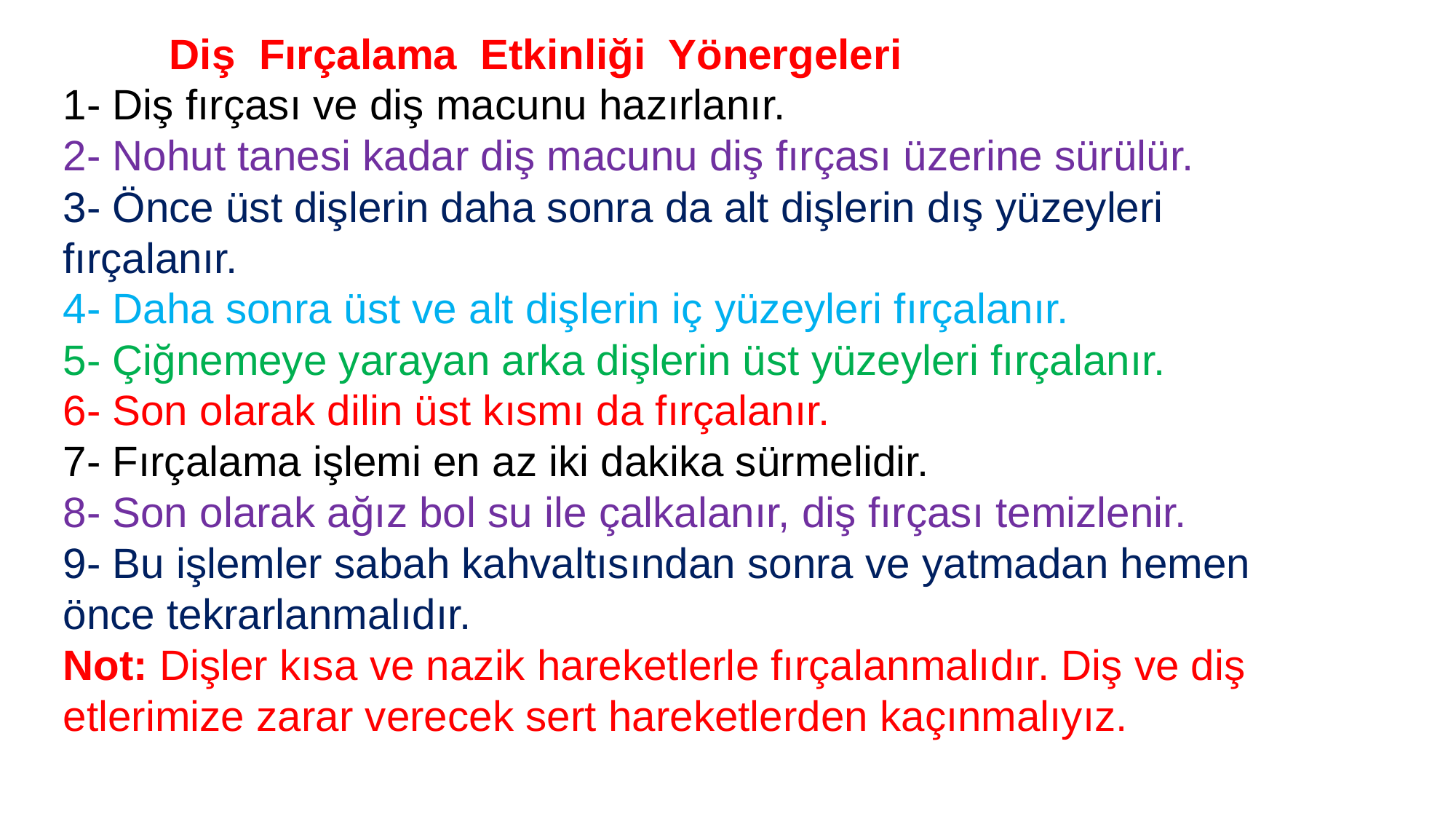

Diş  Fırçalama  Etkinliği  Yönergeleri
1- Diş fırçası ve diş macunu hazırlanır.
2- Nohut tanesi kadar diş macunu diş fırçası üzerine sürülür.
3- Önce üst dişlerin daha sonra da alt dişlerin dış yüzeyleri fırçalanır.
4- Daha sonra üst ve alt dişlerin iç yüzeyleri fırçalanır.
5- Çiğnemeye yarayan arka dişlerin üst yüzeyleri fırçalanır.
6- Son olarak dilin üst kısmı da fırçalanır.
7- Fırçalama işlemi en az iki dakika sürmelidir.
8- Son olarak ağız bol su ile çalkalanır, diş fırçası temizlenir.
9- Bu işlemler sabah kahvaltısından sonra ve yatmadan hemen önce tekrarlanmalıdır.
Not: Dişler kısa ve nazik hareketlerle fırçalanmalıdır. Diş ve diş etlerimize zarar verecek sert hareketlerden kaçınmalıyız.